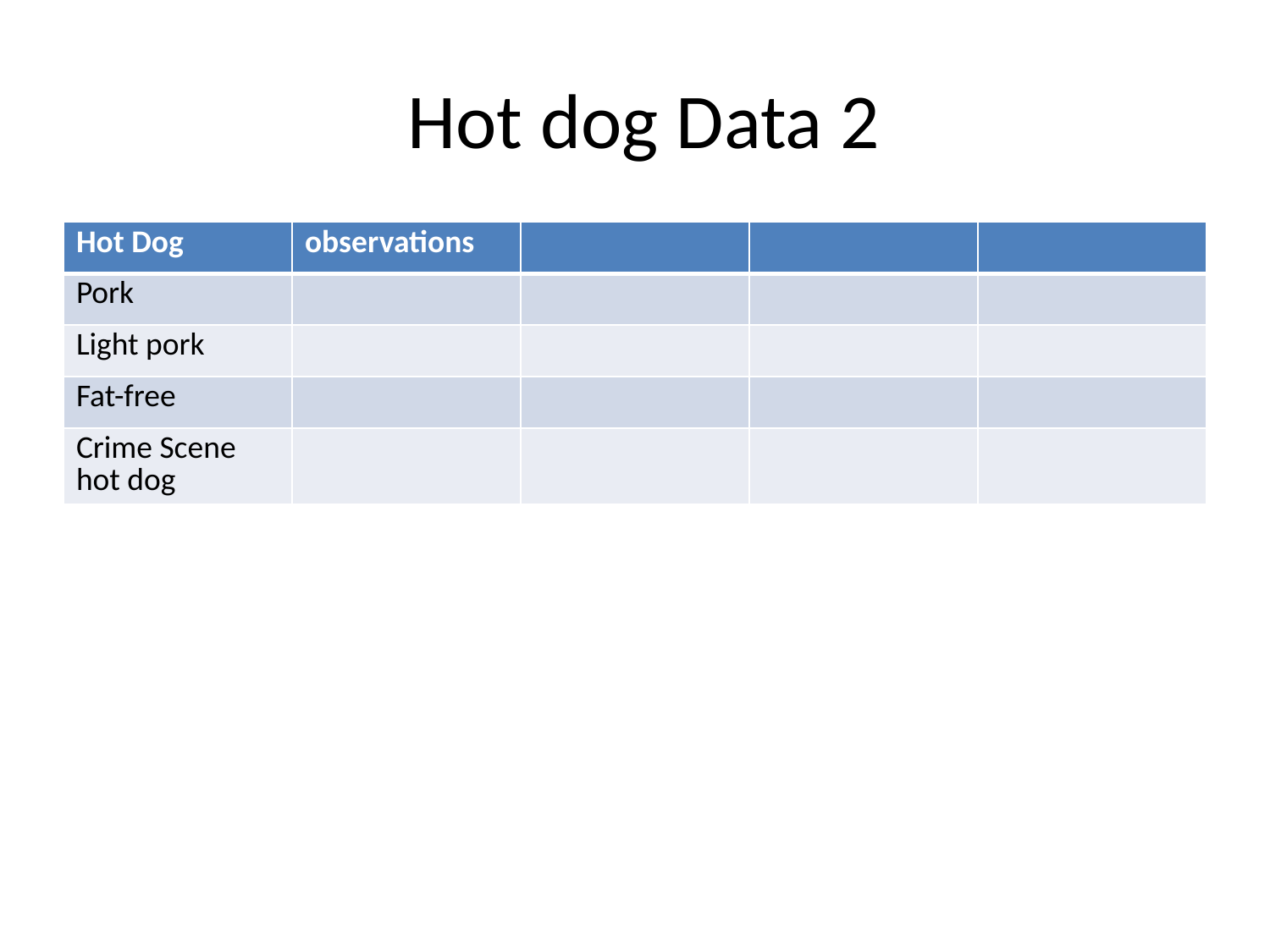

# Hot dog Data 2
| Hot Dog | observations |  |  |  |
| --- | --- | --- | --- | --- |
| Pork |  |  |  |  |
| Light pork |  |  |  |  |
| Fat-free |  |  |  |  |
| Crime Scene hot dog |  |  |  |  |